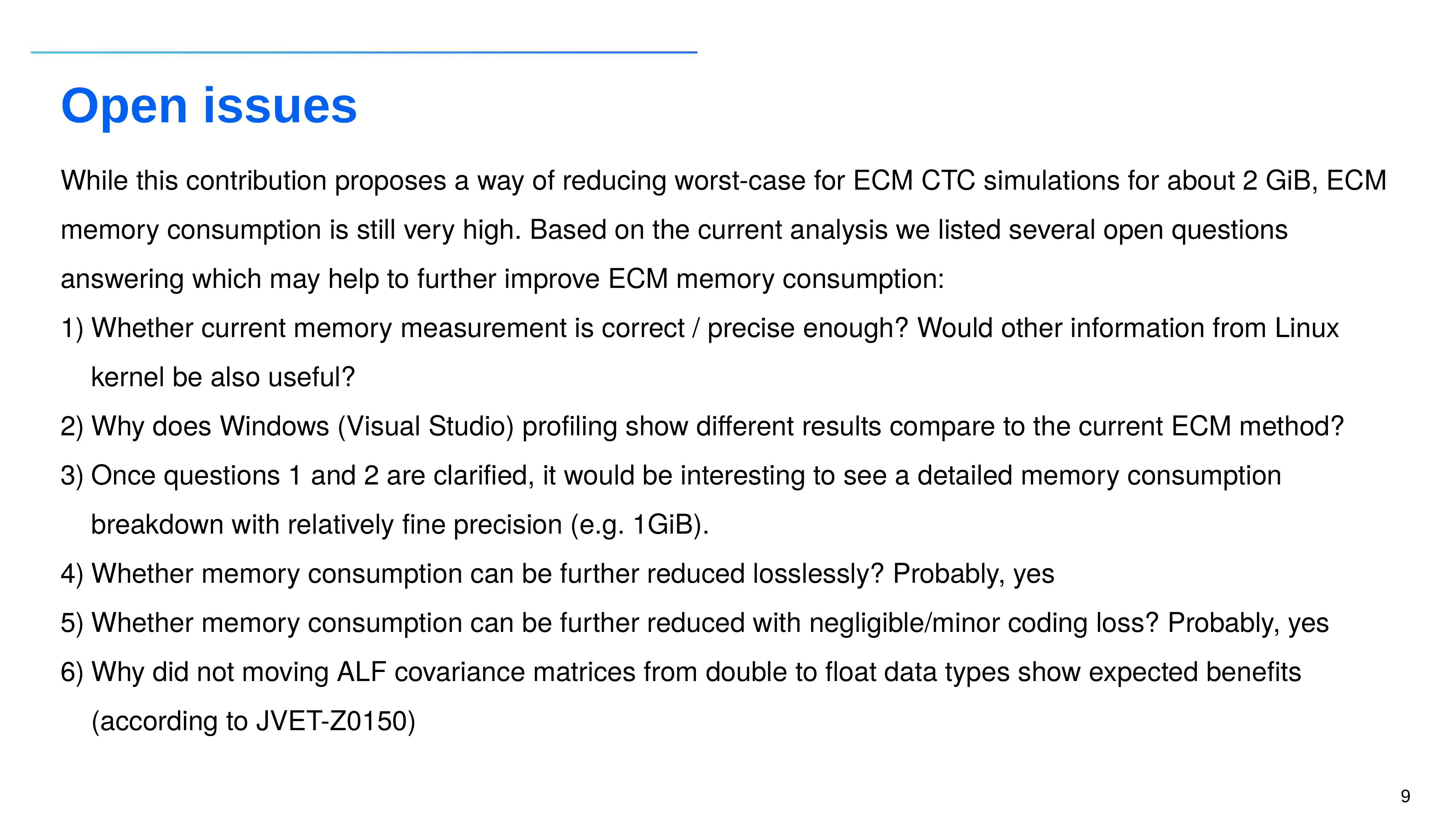

Open issues
While this contribution proposes a way of reducing worst-case for ECM CTC simulations for about 2 GiB, ECM memory consumption is still very high. Based on the current analysis we listed several open questions answering which may help to further improve ECM memory consumption:
Whether current memory measurement is correct / precise enough? Would other information from Linux kernel be also useful?
Why does Windows (Visual Studio) profiling show different results compare to the current ECM method?
Once questions 1 and 2 are clarified, it would be interesting to see a detailed memory consumption breakdown with relatively fine precision (e.g. 1GiB).
Whether memory consumption can be further reduced losslessly? Probably, yes
Whether memory consumption can be further reduced with negligible/minor coding loss? Probably, yes
Why did not moving ALF covariance matrices from double to float data types show expected benefits
(according to JVET-Z0150)
9